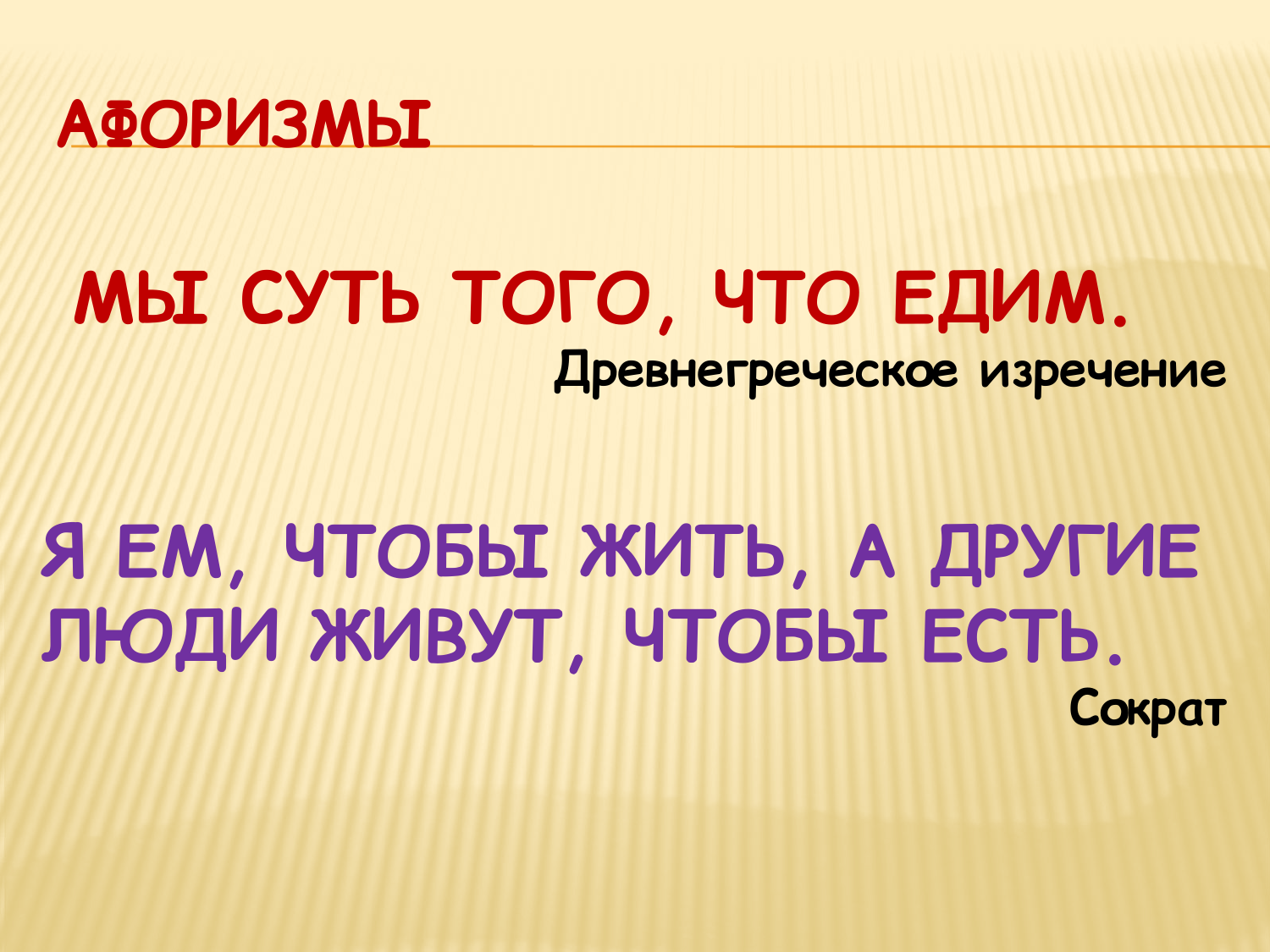

# АФОРИЗМЫ

 МЫ СУТЬ ТОГО, ЧТО ЕДИМ.
Древнегреческое изречение

Я ЕМ, ЧТОБЫ ЖИТЬ, А ДРУГИЕ ЛЮДИ ЖИВУТ, ЧТОБЫ ЕСТЬ.
Сократ